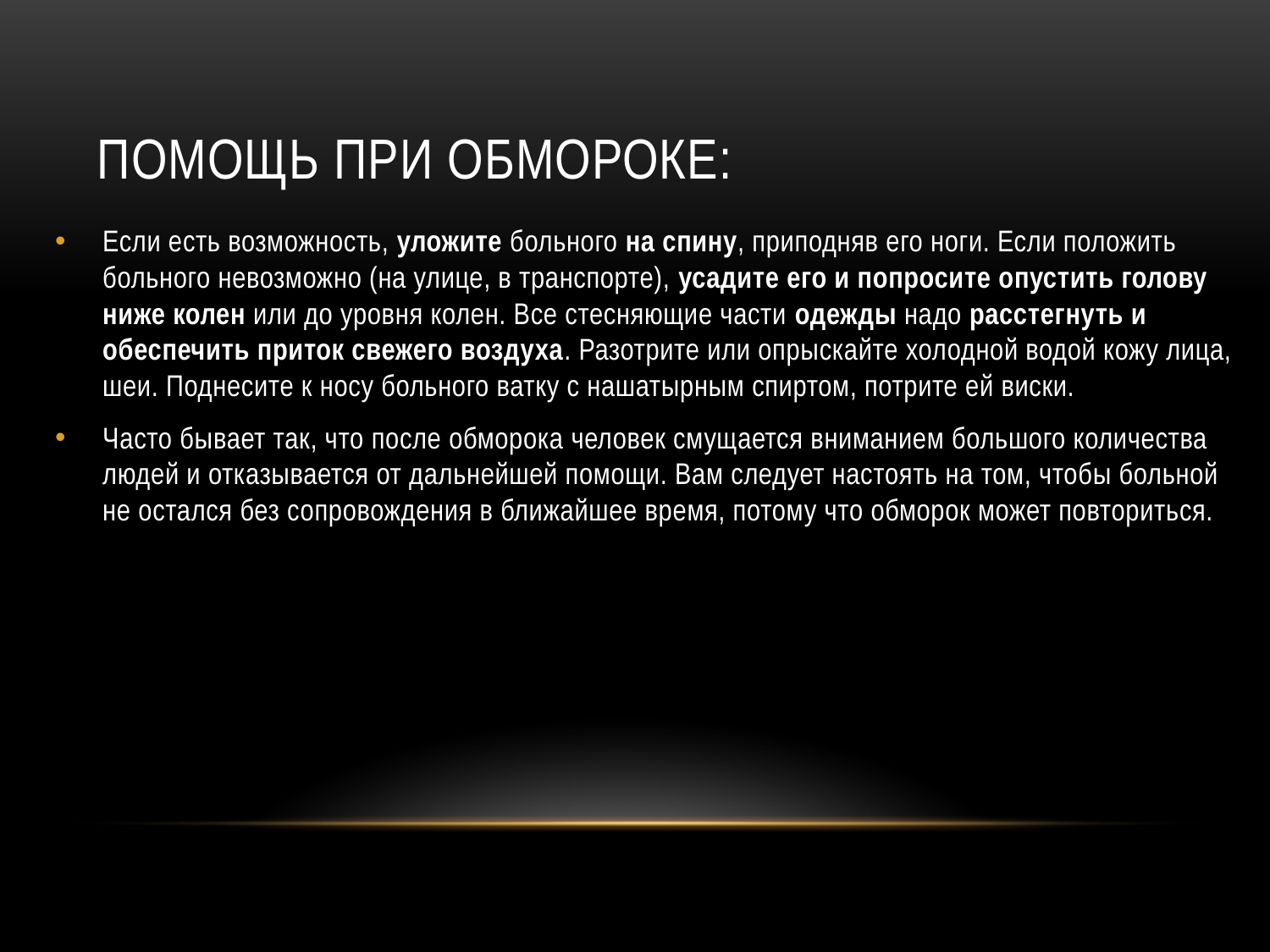

# Помощь при обмороке:
Если есть возможность, уложите больного на спину, приподняв его ноги. Если положить больного невозможно (на улице, в транспорте), усадите его и попросите опустить голову ниже колен или до уровня колен. Все стесняющие части одежды надо расстегнуть и обеспечить приток свежего воздуха. Разотрите или опрыскайте холодной водой кожу лица, шеи. Поднесите к носу больного ватку с нашатырным спиртом, потрите ей виски.
Часто бывает так, что после обморока человек смущается вниманием большого количества людей и отказывается от дальнейшей помощи. Вам следует настоять на том, чтобы больной не остался без сопровождения в ближайшее время, потому что обморок может повториться.